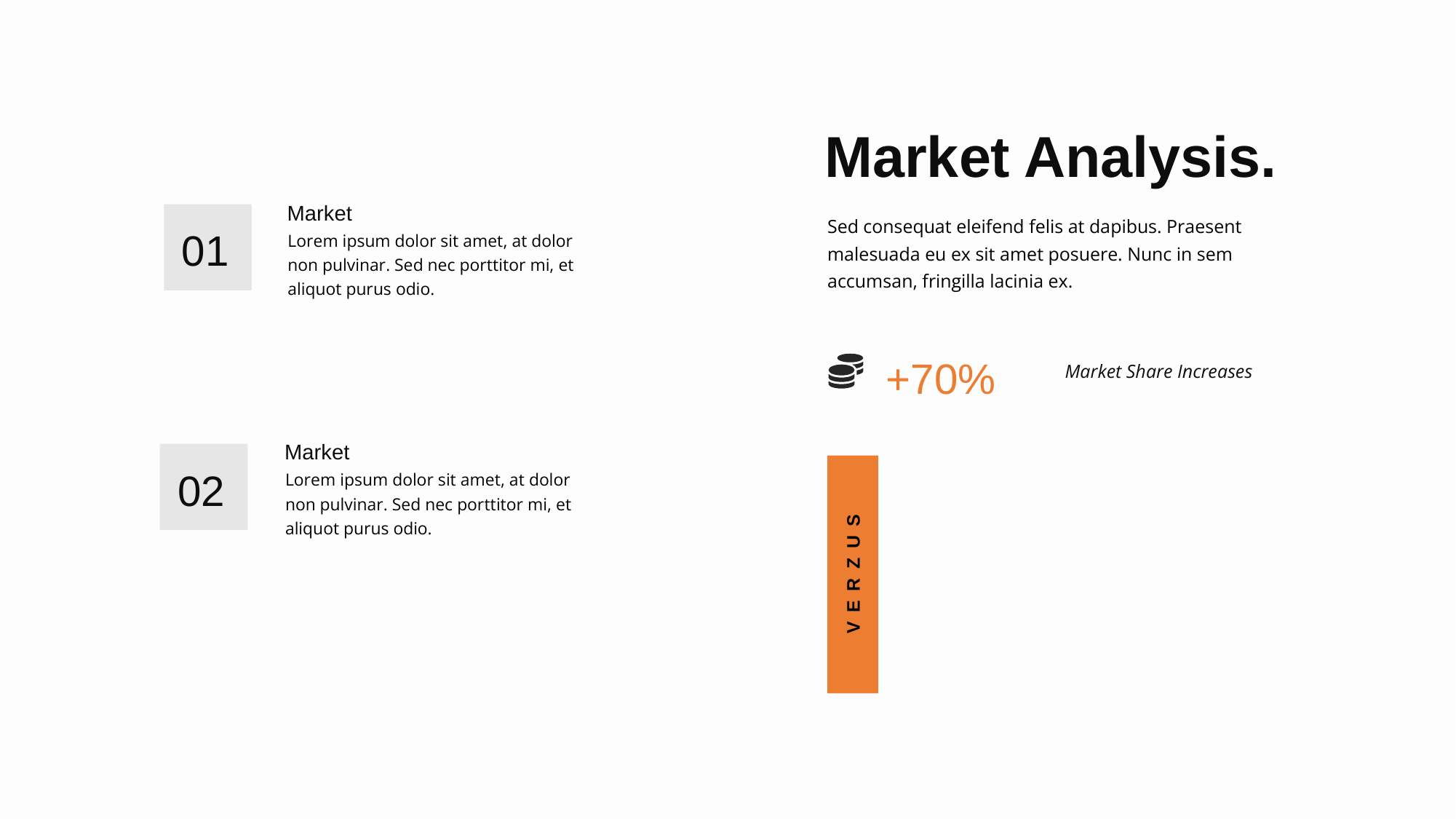

Market Analysis.
Market
Sed consequat eleifend felis at dapibus. Praesent malesuada eu ex sit amet posuere. Nunc in sem accumsan, fringilla lacinia ex.

01
Lorem ipsum dolor sit amet, at dolor non pulvinar. Sed nec porttitor mi, et aliquot purus odio.
+70%

Market Share Increases
Market

02
Lorem ipsum dolor sit amet, at dolor non pulvinar. Sed nec porttitor mi, et aliquot purus odio.
VERZUS